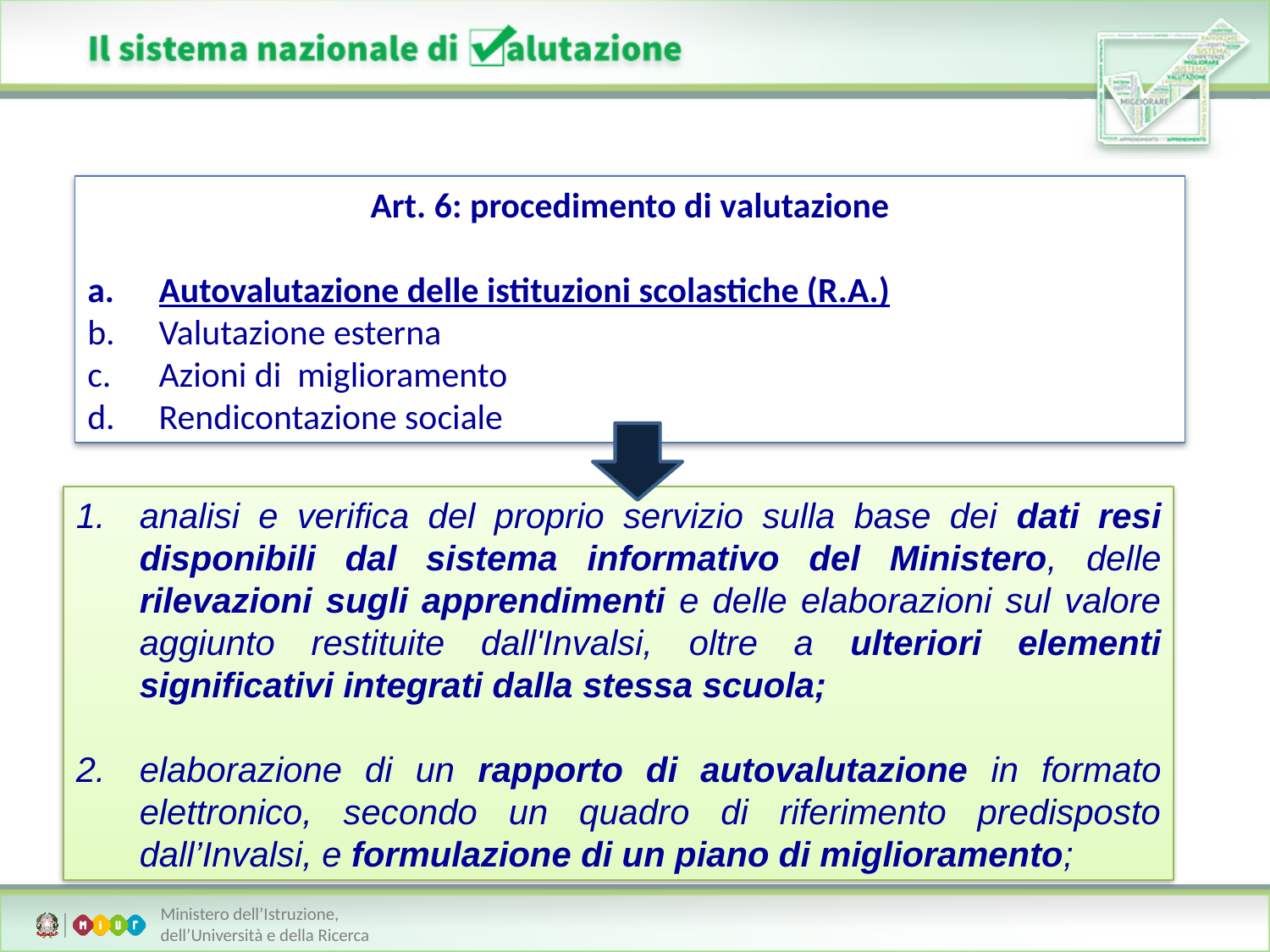

Art. 6: procedimento di valutazione

Autovalutazione delle istituzioni scolastiche (R.A.)
Valutazione esterna
Azioni di  miglioramento
Rendicontazione sociale

analisi e verifica del proprio servizio sulla base dei dati resi disponibili dal sistema informativo del Ministero, delle rilevazioni sugli apprendimenti e delle elaborazioni sul valore aggiunto restituite dall'Invalsi, oltre a ulteriori elementi significativi integrati dalla stessa scuola;

elaborazione di un rapporto di autovalutazione in formato elettronico, secondo un quadro di riferimento predisposto dall’Invalsi, e formulazione di un piano di miglioramento;